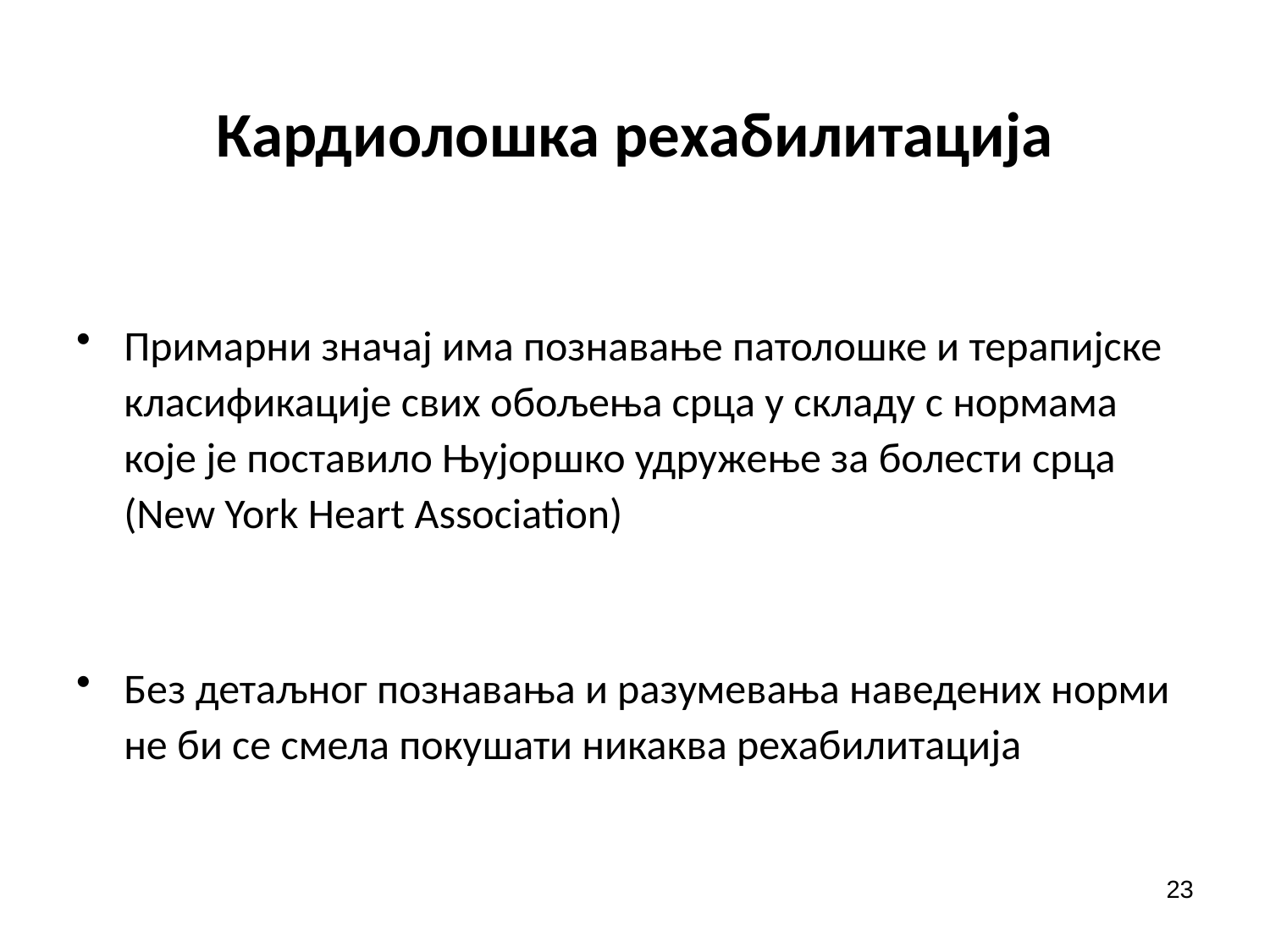

# Кардиолошка рехабилитација
Примарни значај има познавање патолошке и терапијске класификације свих обољења срца у складу с нормама које је поставило Њујоршко удружење за болести срца (New York Heart Association)

Без детаљног познавања и разумевања наведених норми не би се смела покушати никаква рехабилитација
23